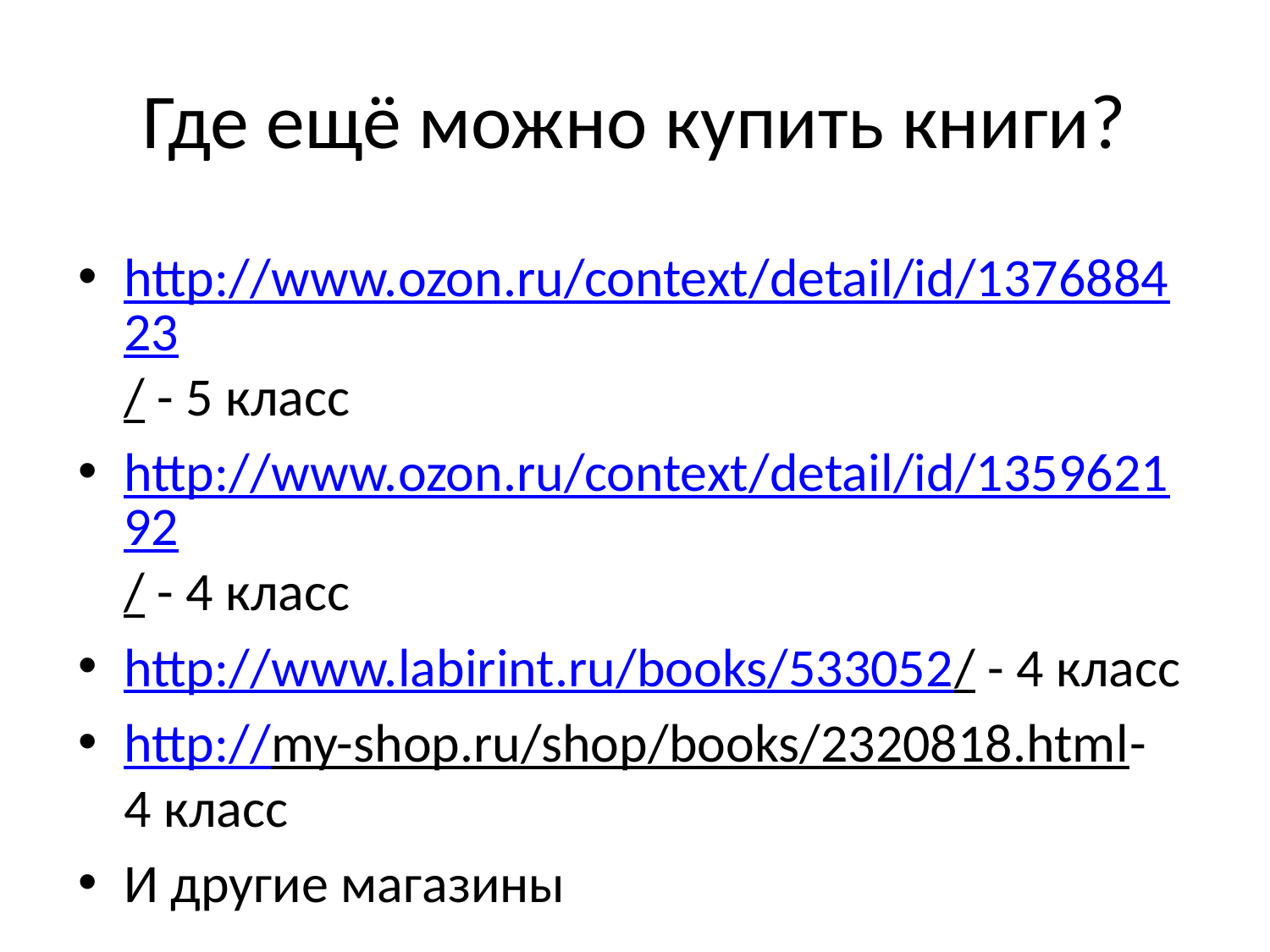

# Где ещё можно купить книги?
http://www.ozon.ru/context/detail/id/137688423/ - 5 класс
http://www.ozon.ru/context/detail/id/135962192/ - 4 класс
http://www.labirint.ru/books/533052/ - 4 класс
http://my-shop.ru/shop/books/2320818.html- 4 класс
И другие магазины